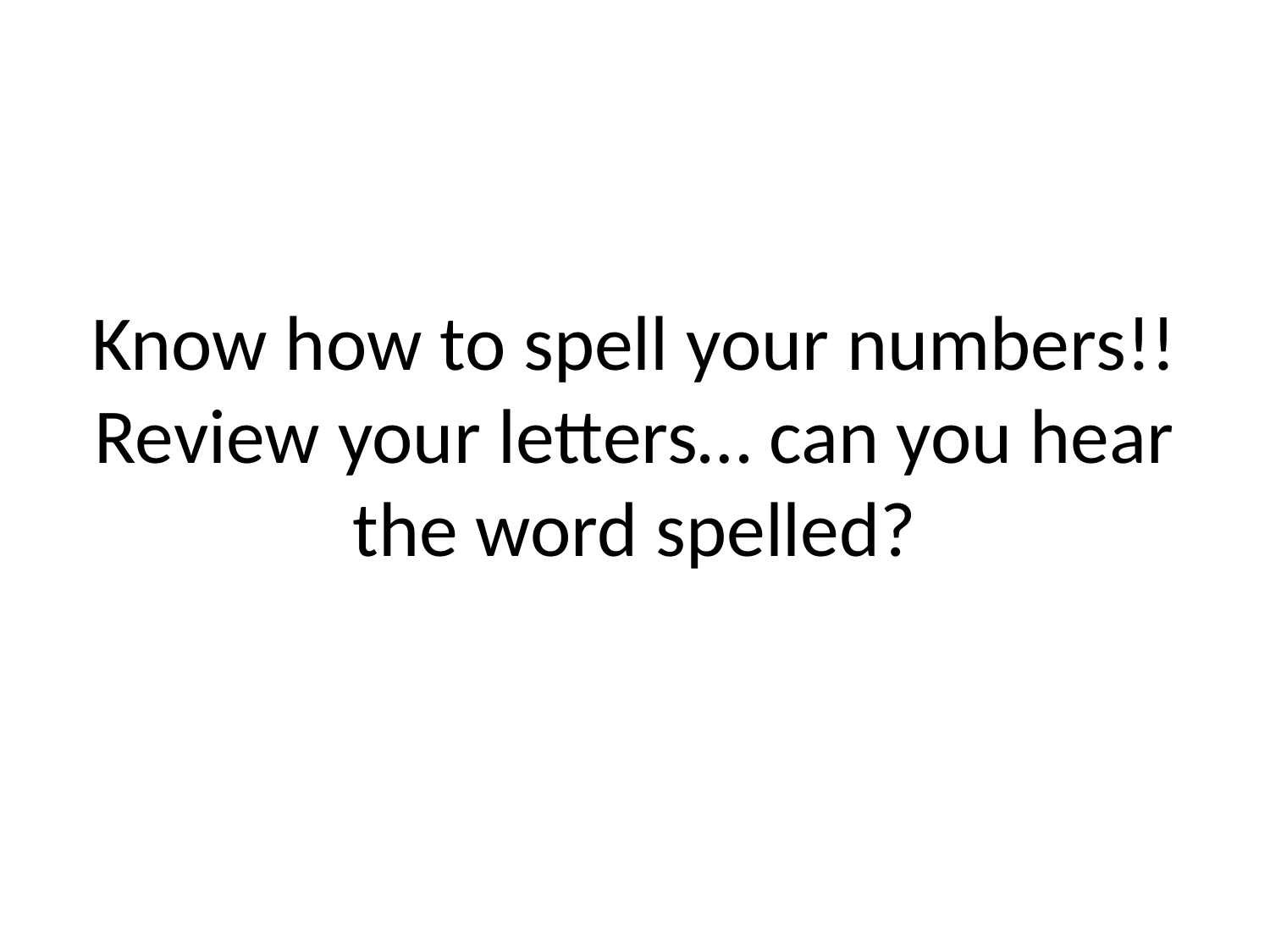

# Know how to spell your numbers!! Review your letters… can you hear the word spelled?